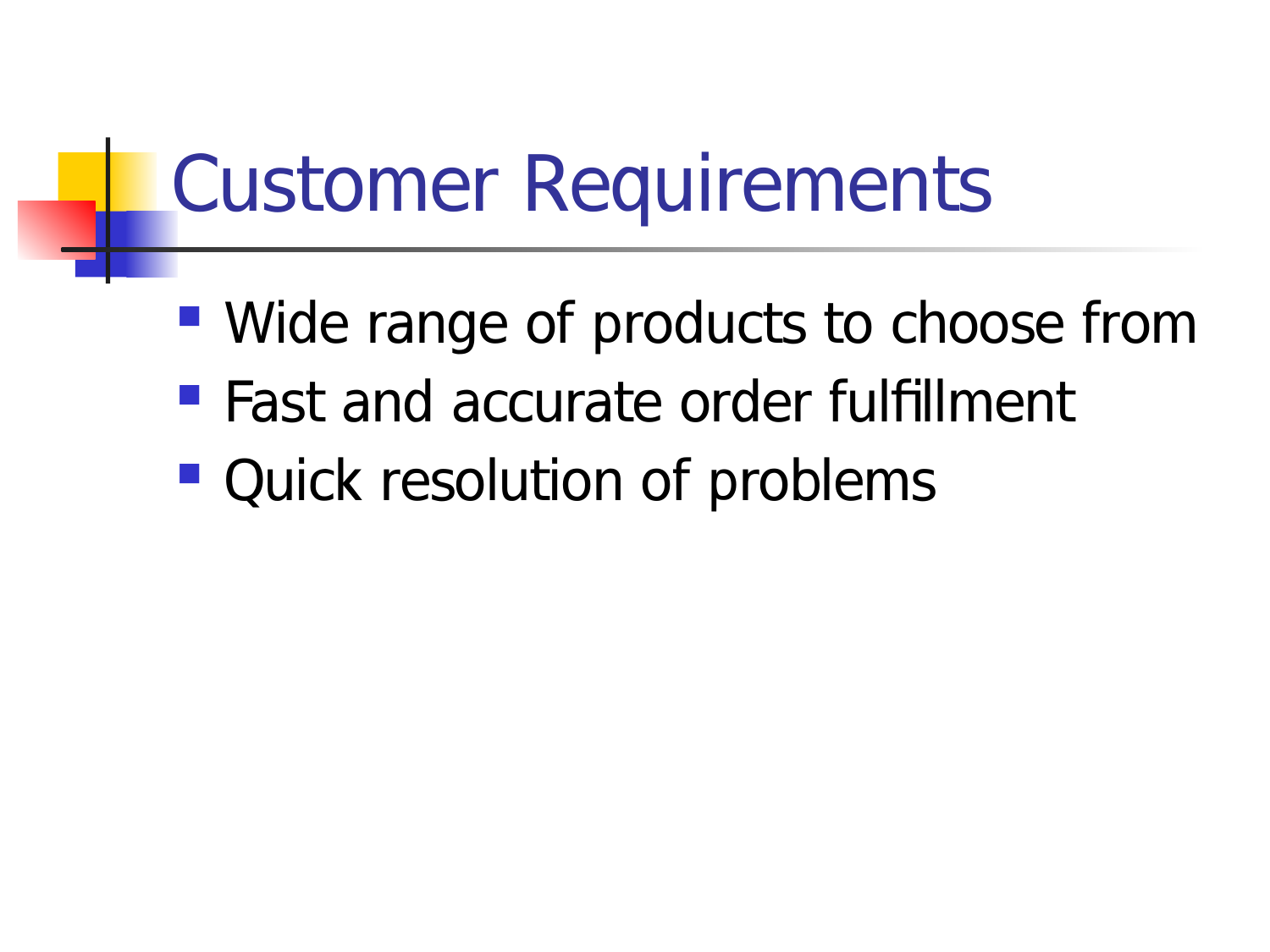

# Customer Requirements
Wide range of products to choose from
Fast and accurate order fulfillment
Quick resolution of problems